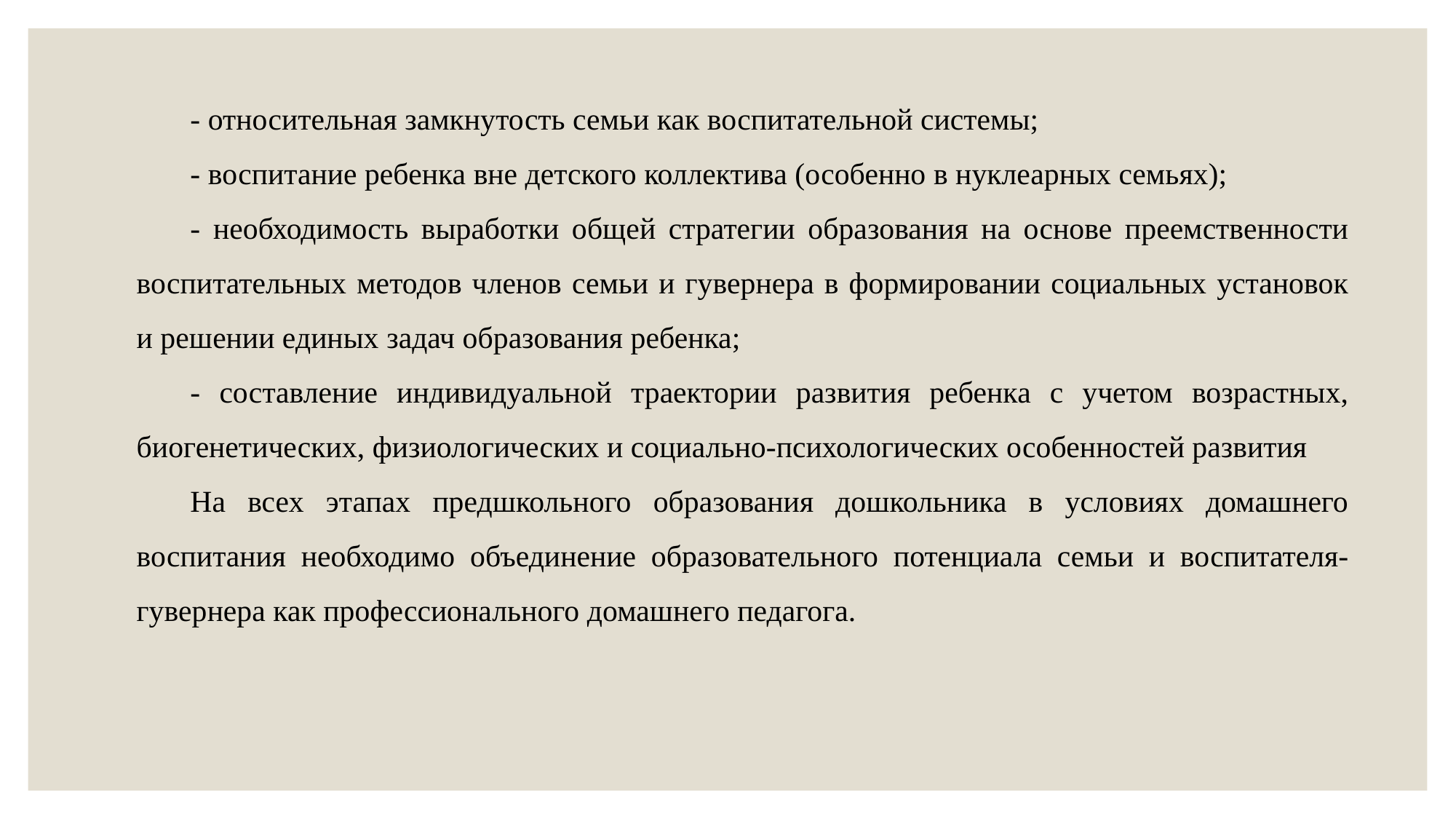

- относительная замкнутость семьи как воспитательной системы;
- воспитание ребенка вне детского коллектива (особенно в нуклеарных семьях);
- необходимость выработки общей стратегии образования на основе преемственности воспитательных методов членов семьи и гувернера в формировании социальных установок и решении единых задач образования ребенка;
- составление индивидуальной траектории развития ребенка с учетом возрастных, биогенетических, физиологических и социально-психологических особенностей развития
На всех этапах предшкольного образования дошкольника в условиях домашнего воспитания необходимо объединение образовательного потенциала семьи и воспитателя-гувернера как профессионального домашнего педагога.